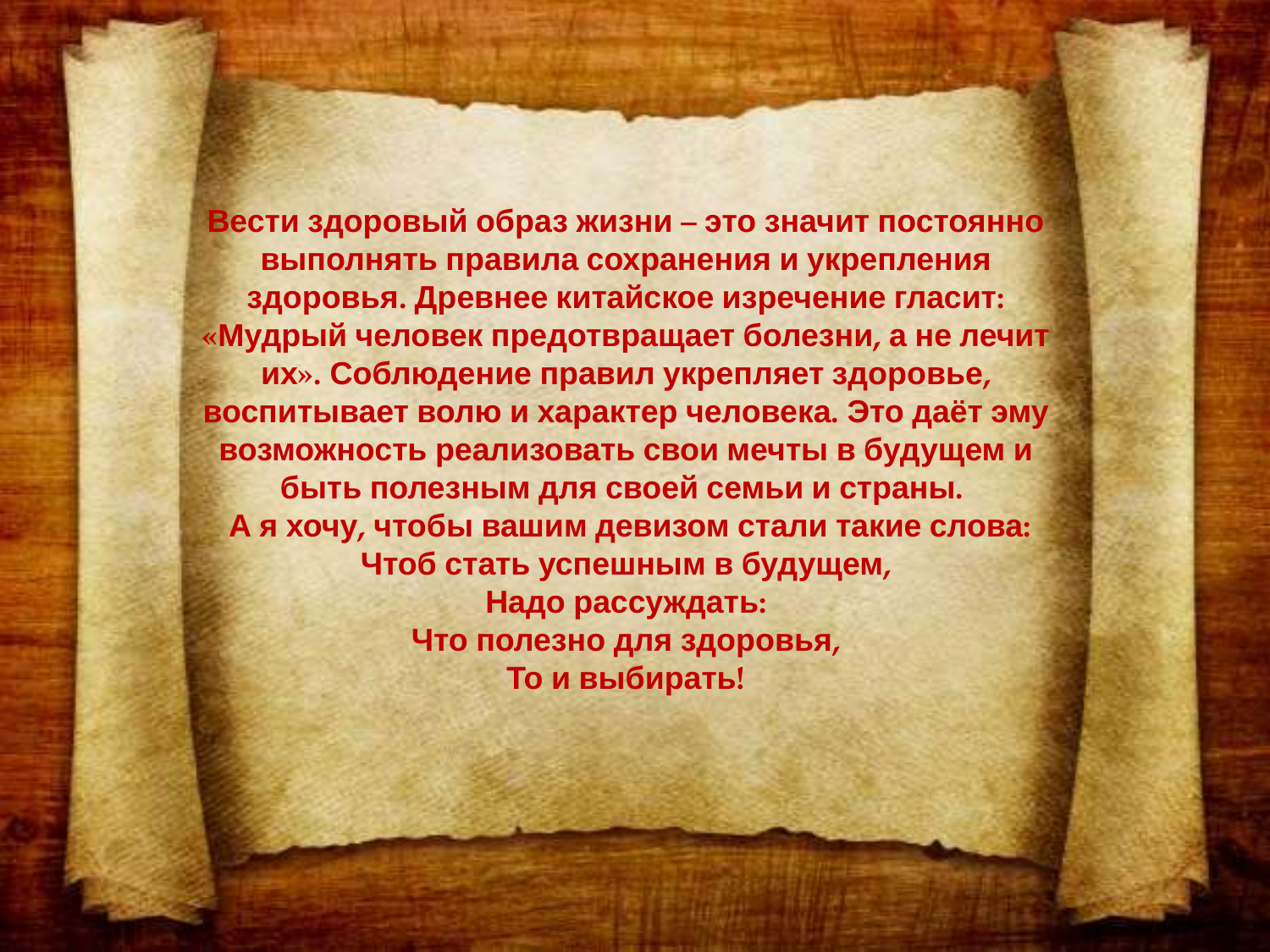

Вести здоровый образ жизни – это значит постоянно выполнять правила сохранения и укрепления здоровья. Древнее китайское изречение гласит: «Мудрый человек предотвращает болезни, а не лечит их». Соблюдение правил укрепляет здоровье, воспитывает волю и характер человека. Это даёт эму возможность реализовать свои мечты в будущем и быть полезным для своей семьи и страны.
 А я хочу, чтобы вашим девизом стали такие слова:
Чтоб стать успешным в будущем,
Надо рассуждать:
Что полезно для здоровья,
То и выбирать!